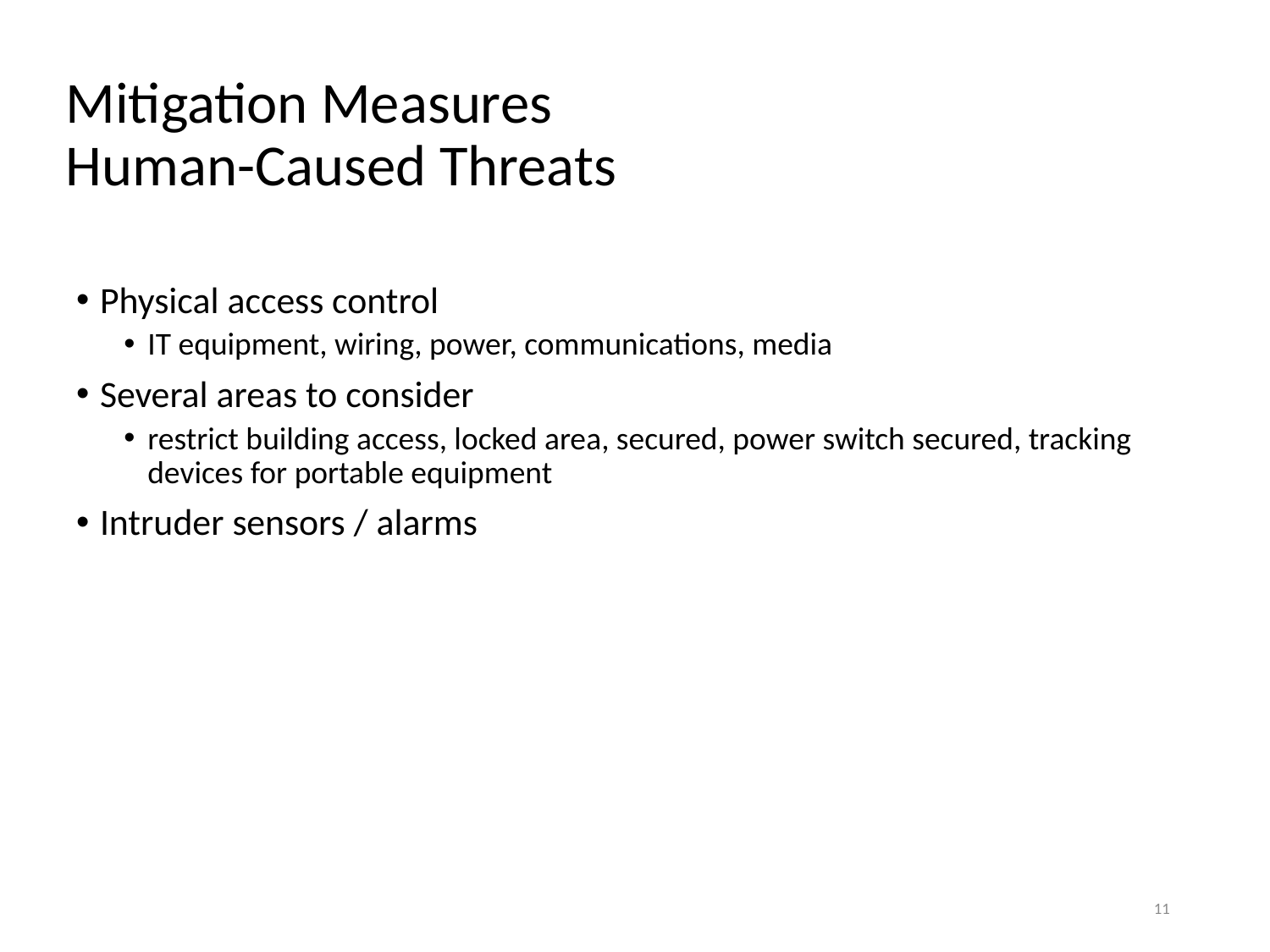

# Mitigation Measures Human-Caused Threats
Physical access control
IT equipment, wiring, power, communications, media
Several areas to consider
restrict building access, locked area, secured, power switch secured, tracking devices for portable equipment
Intruder sensors / alarms
11